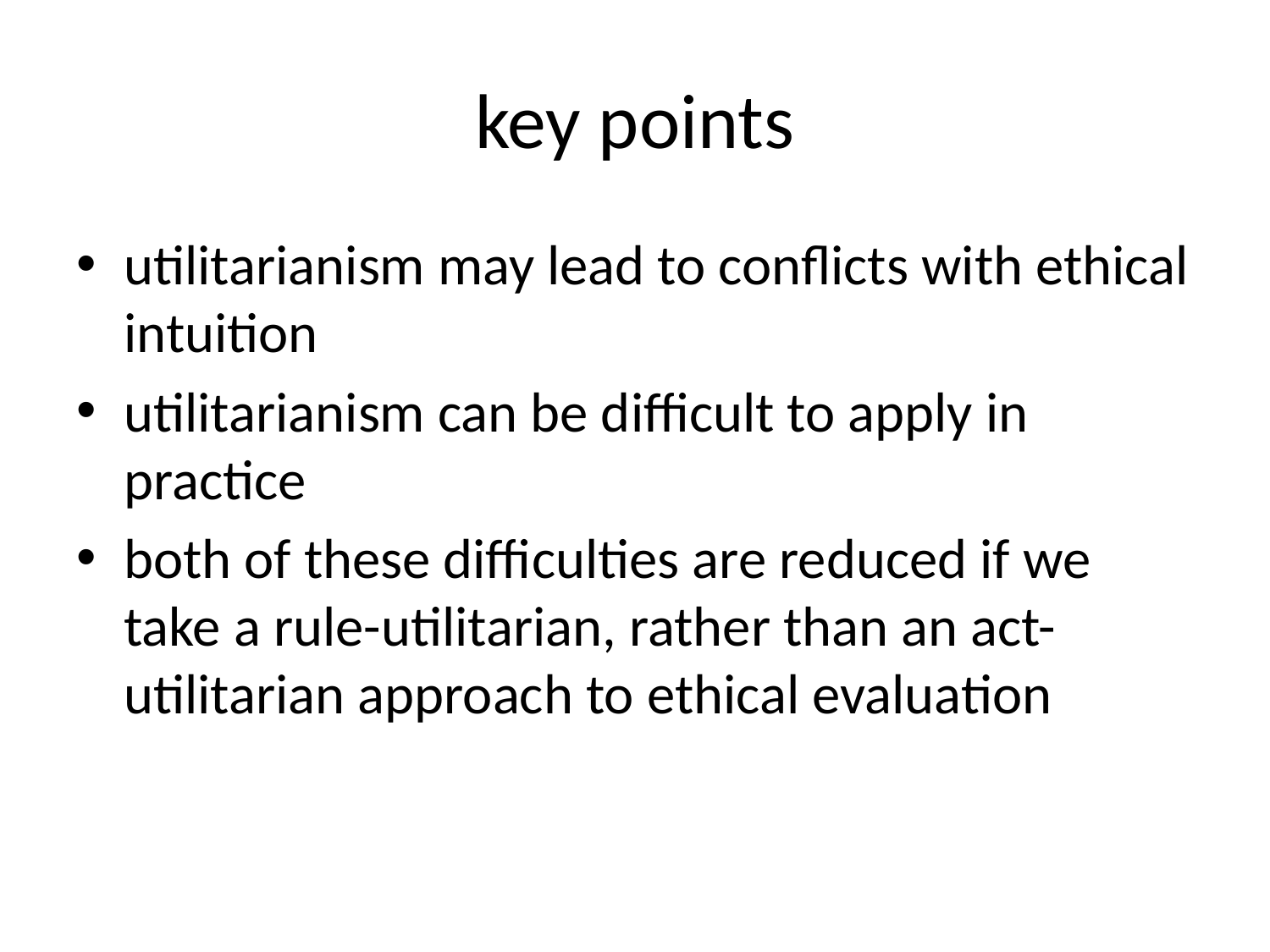

# key points
utilitarianism may lead to conflicts with ethical intuition
utilitarianism can be difficult to apply in practice
both of these difficulties are reduced if we take a rule-utilitarian, rather than an act-utilitarian approach to ethical evaluation